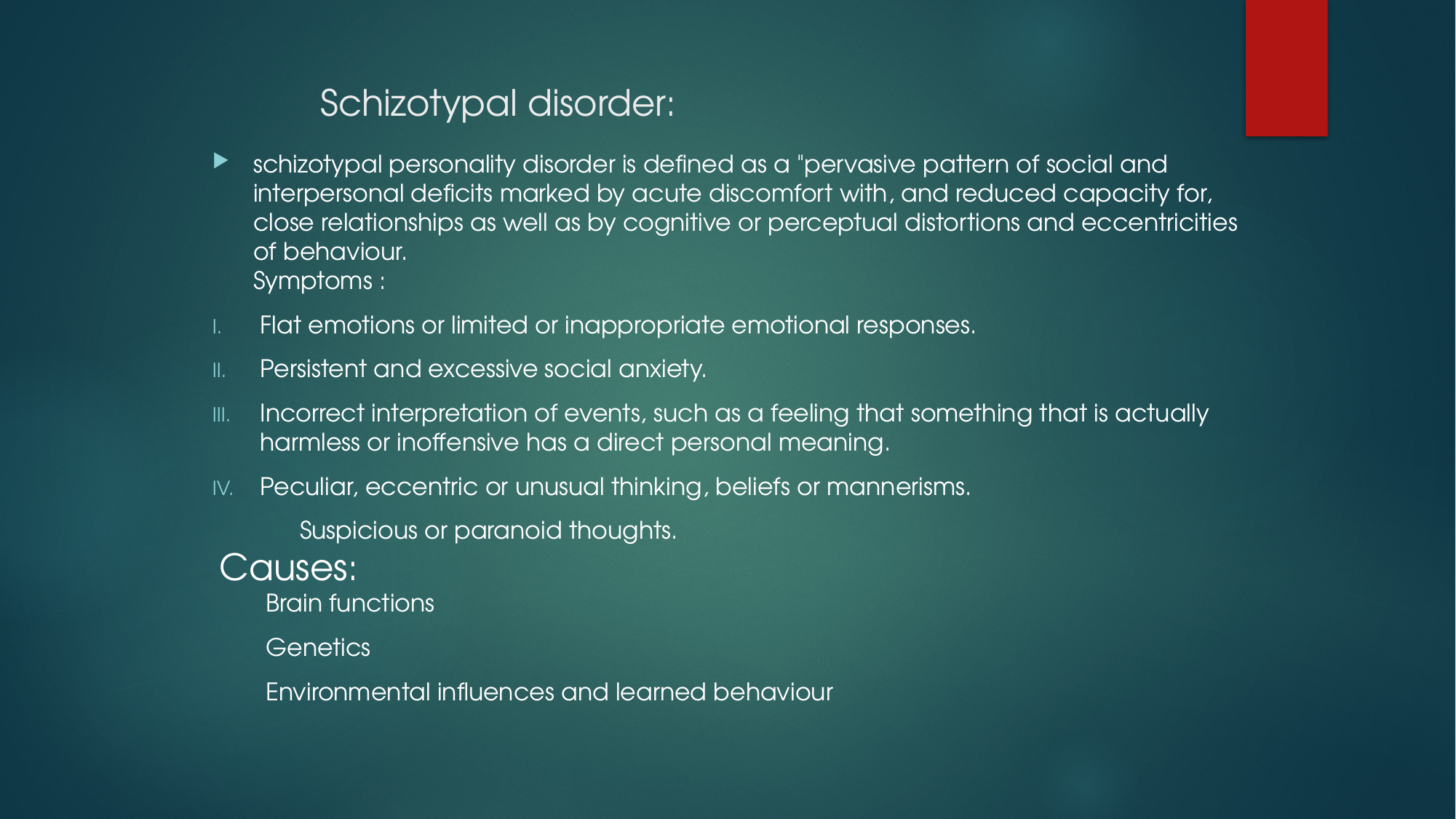

# Schizotypal disorder:
schizotypal personality disorder is defined as a "pervasive pattern of social and interpersonal deficits marked by acute discomfort with, and reduced capacity for, close relationships as well as by cognitive or perceptual distortions and eccentricities of behaviour.
Symptoms :
Flat emotions or limited or inappropriate emotional responses.
Persistent and excessive social anxiety.
Incorrect interpretation of events, such as a feeling that something that is actually harmless or inoffensive has a direct personal meaning.
Peculiar, eccentric or unusual thinking, beliefs or mannerisms.
             Suspicious or paranoid thoughts.
 Causes:
        Brain functions
        Genetics
        Environmental influences and learned behaviour